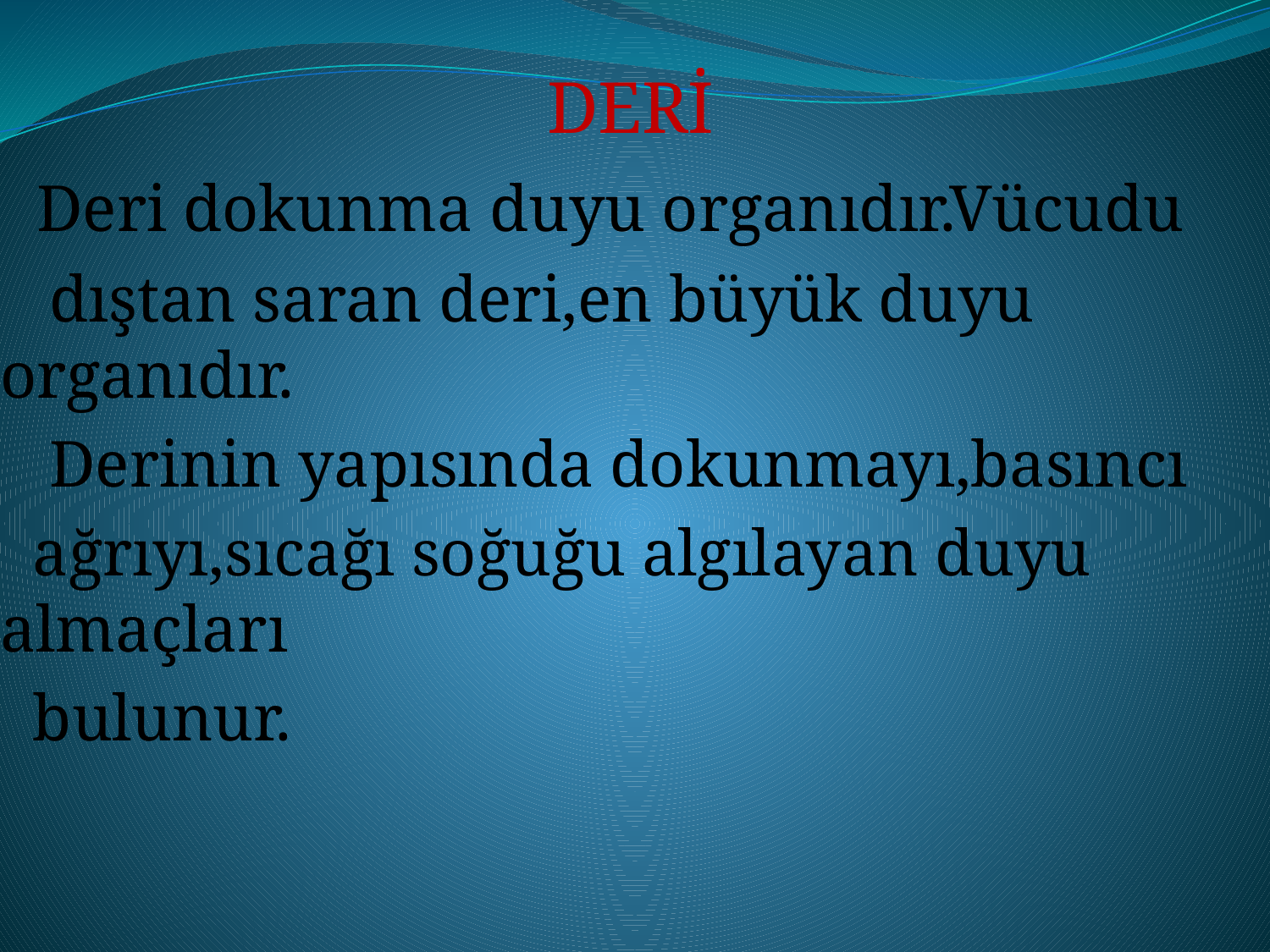

DERİ
  Deri dokunma duyu organıdır.Vücudu
   dıştan saran deri,en büyük duyu organıdır.
   Derinin yapısında dokunmayı,basıncı
  ağrıyı,sıcağı soğuğu algılayan duyu almaçları
  bulunur.
#